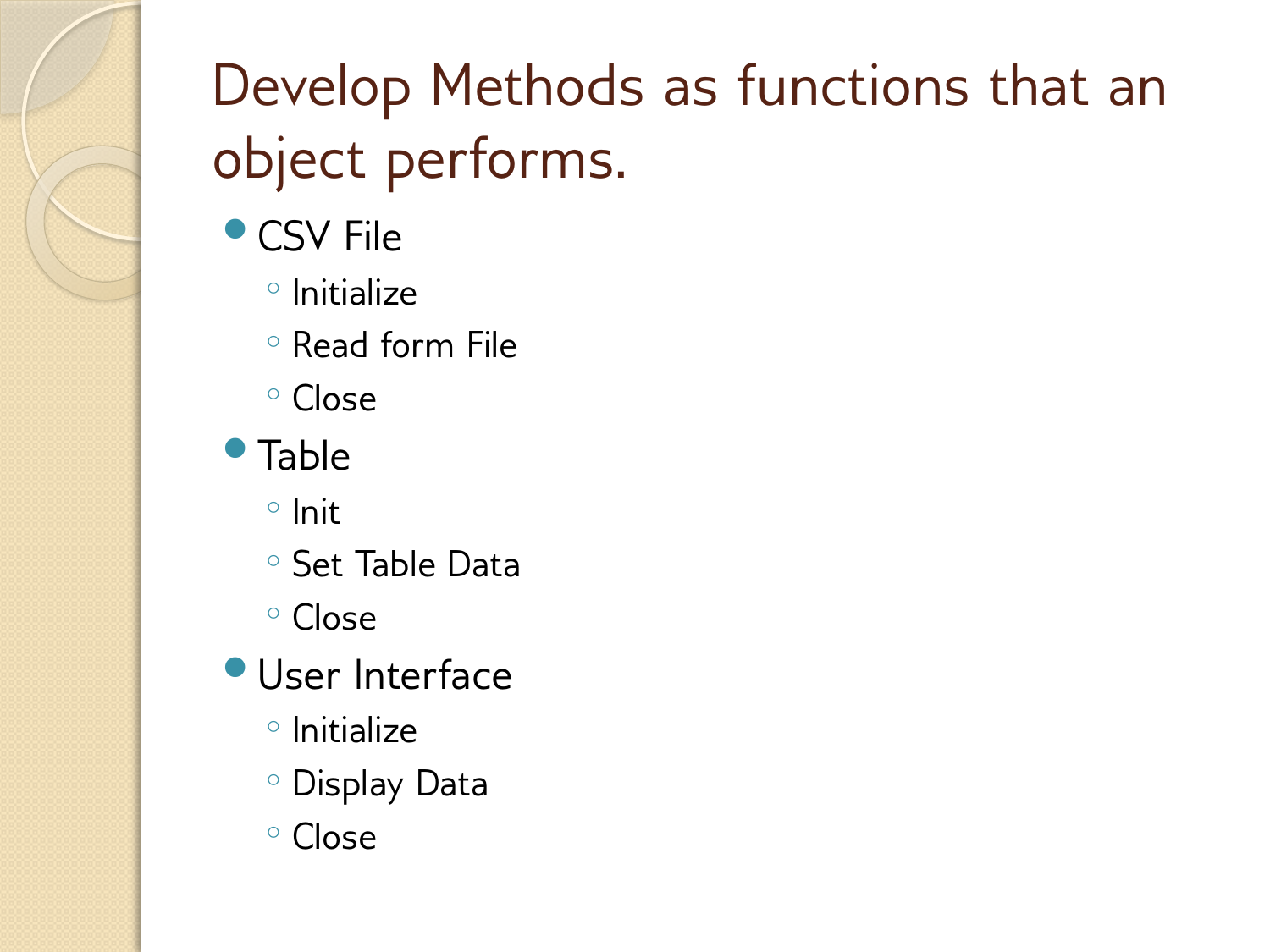

# Develop Methods as functions that an object performs.
CSV File
Initialize
Read form File
Close
Table
Init
Set Table Data
Close
User Interface
Initialize
Display Data
Close